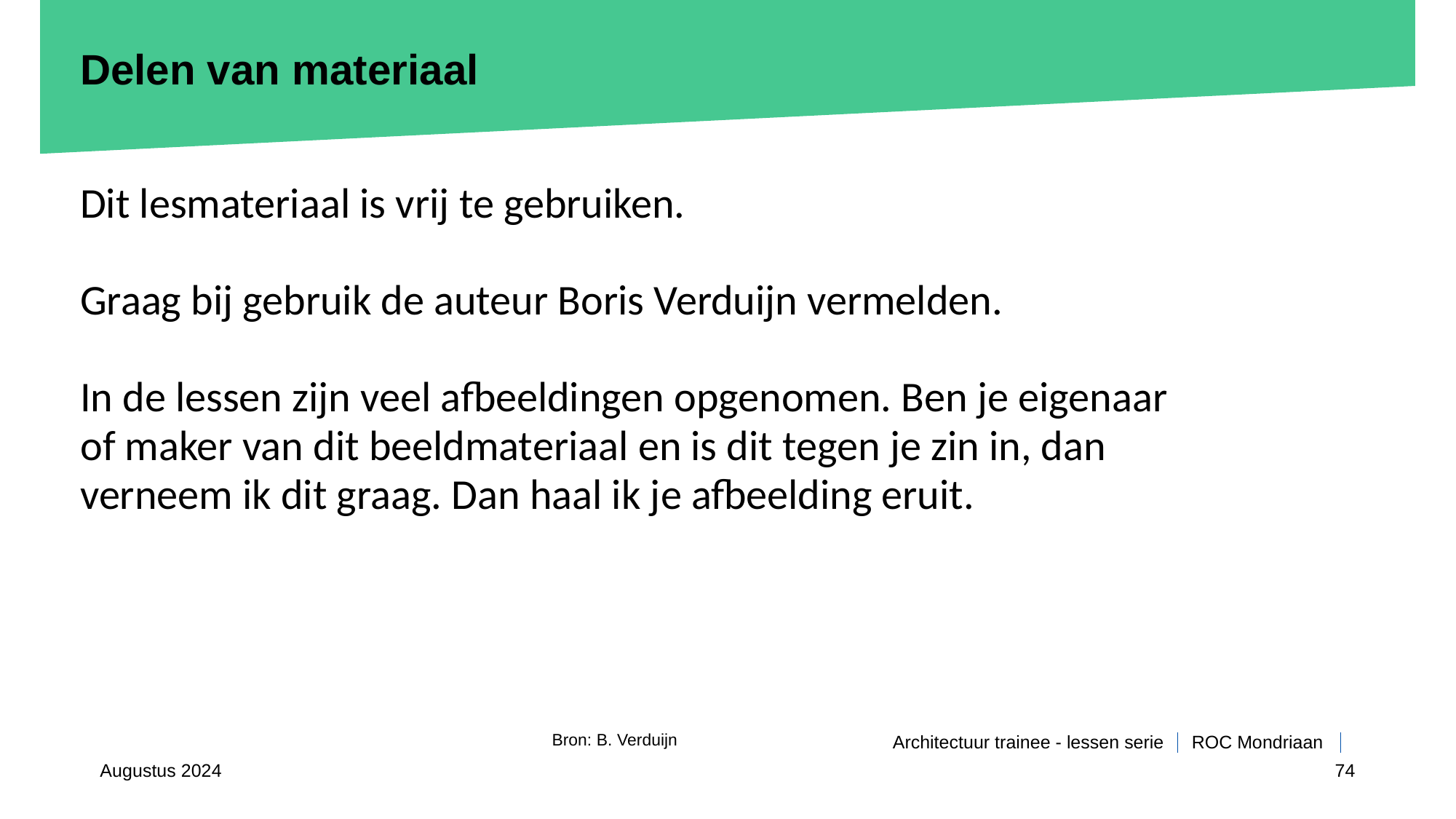

# Delen van materiaal
Dit lesmateriaal is vrij te gebruiken.

Graag bij gebruik de auteur Boris Verduijn vermelden.

In de lessen zijn veel afbeeldingen opgenomen. Ben je eigenaar of maker van dit beeldmateriaal en is dit tegen je zin in, dan verneem ik dit graag. Dan haal ik je afbeelding eruit.

Bron: B. Verduijn
Architectuur trainee - lessen serie
Augustus 2024
74